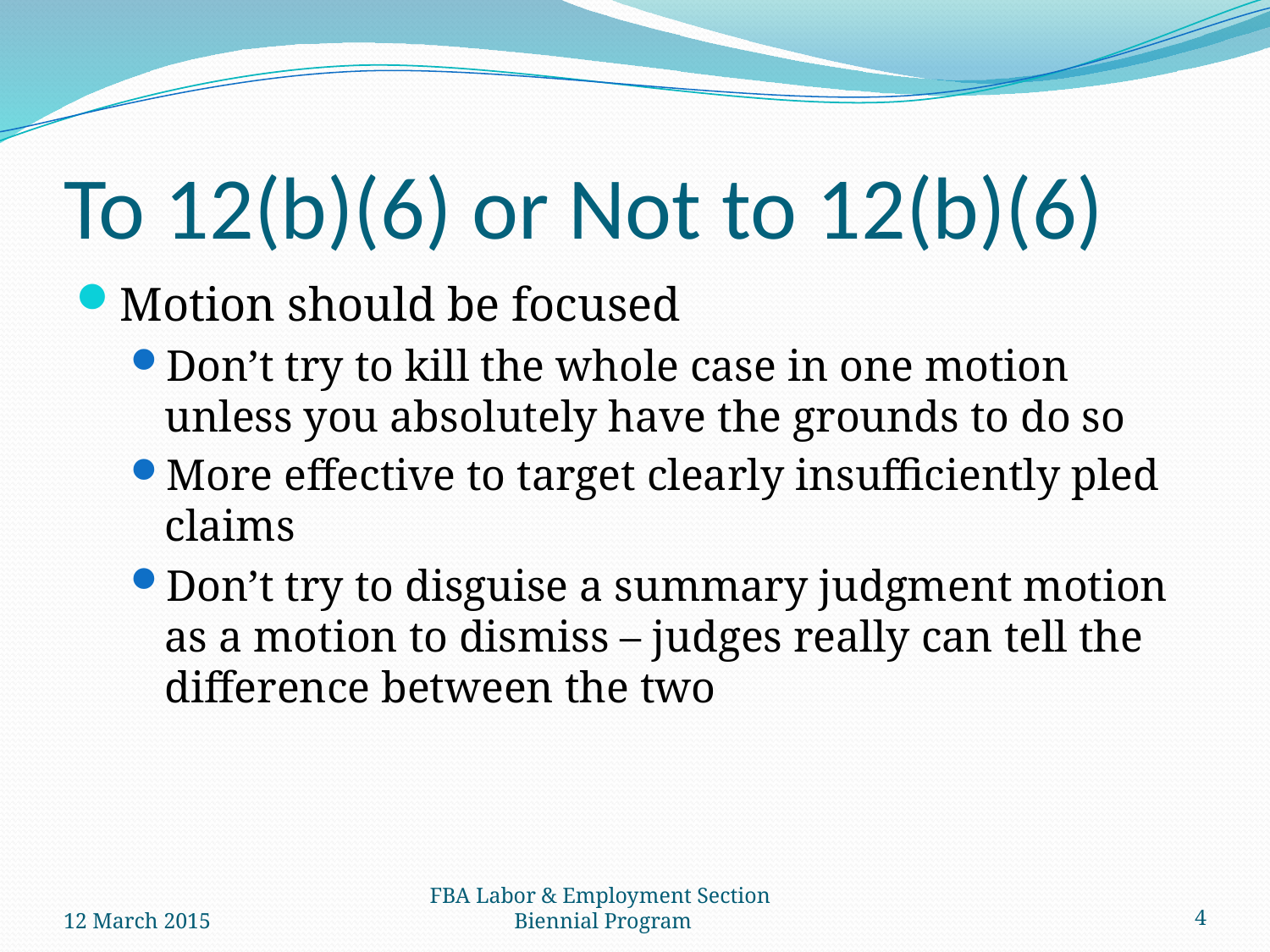

# To 12(b)(6) or Not to 12(b)(6)
Motion should be focused
Don’t try to kill the whole case in one motion unless you absolutely have the grounds to do so
More effective to target clearly insufficiently pled claims
Don’t try to disguise a summary judgment motion as a motion to dismiss – judges really can tell the difference between the two

12 March 2015
FBA Labor & Employment Section
Biennial Program
4